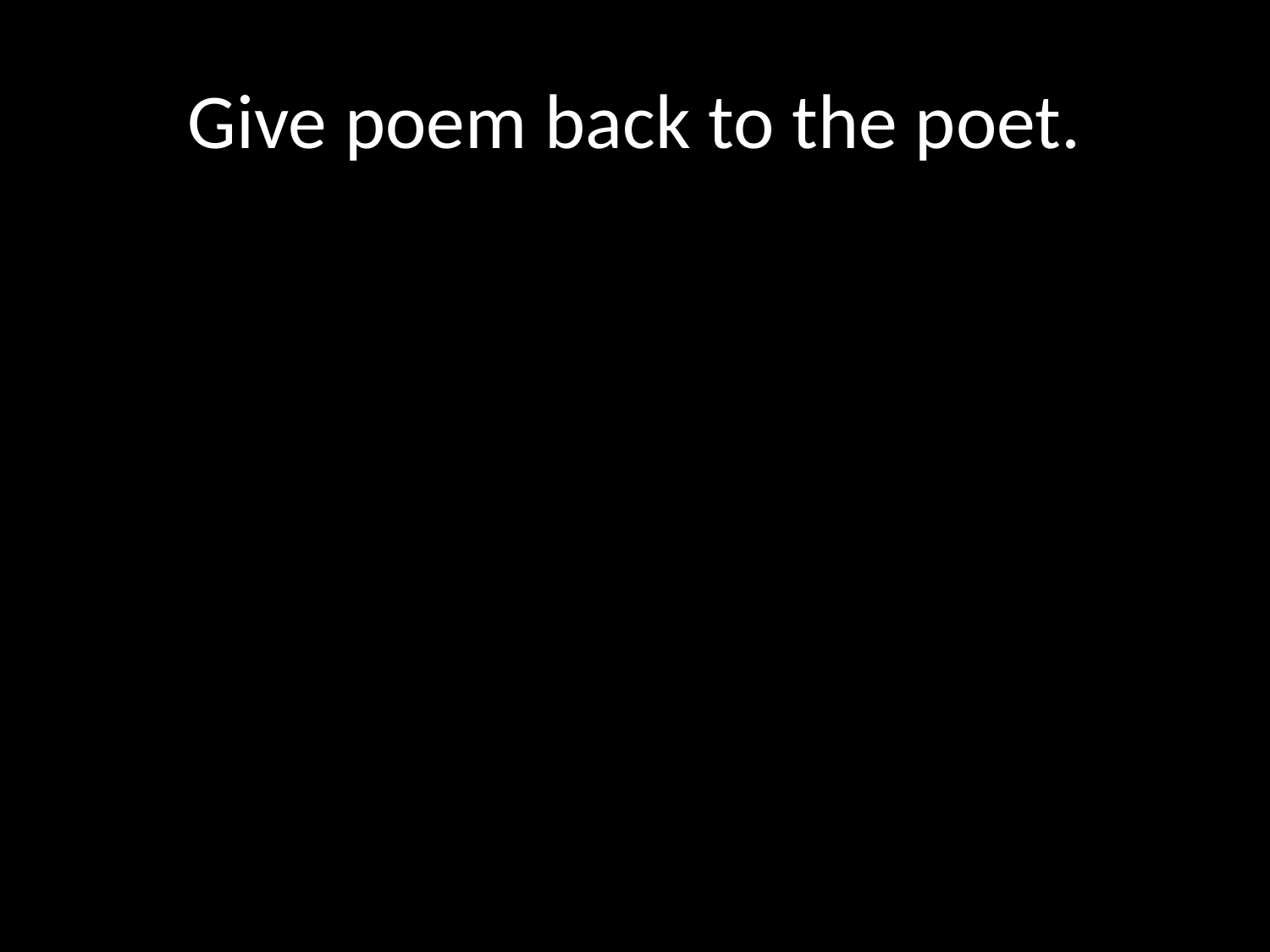

# Give poem back to the poet.